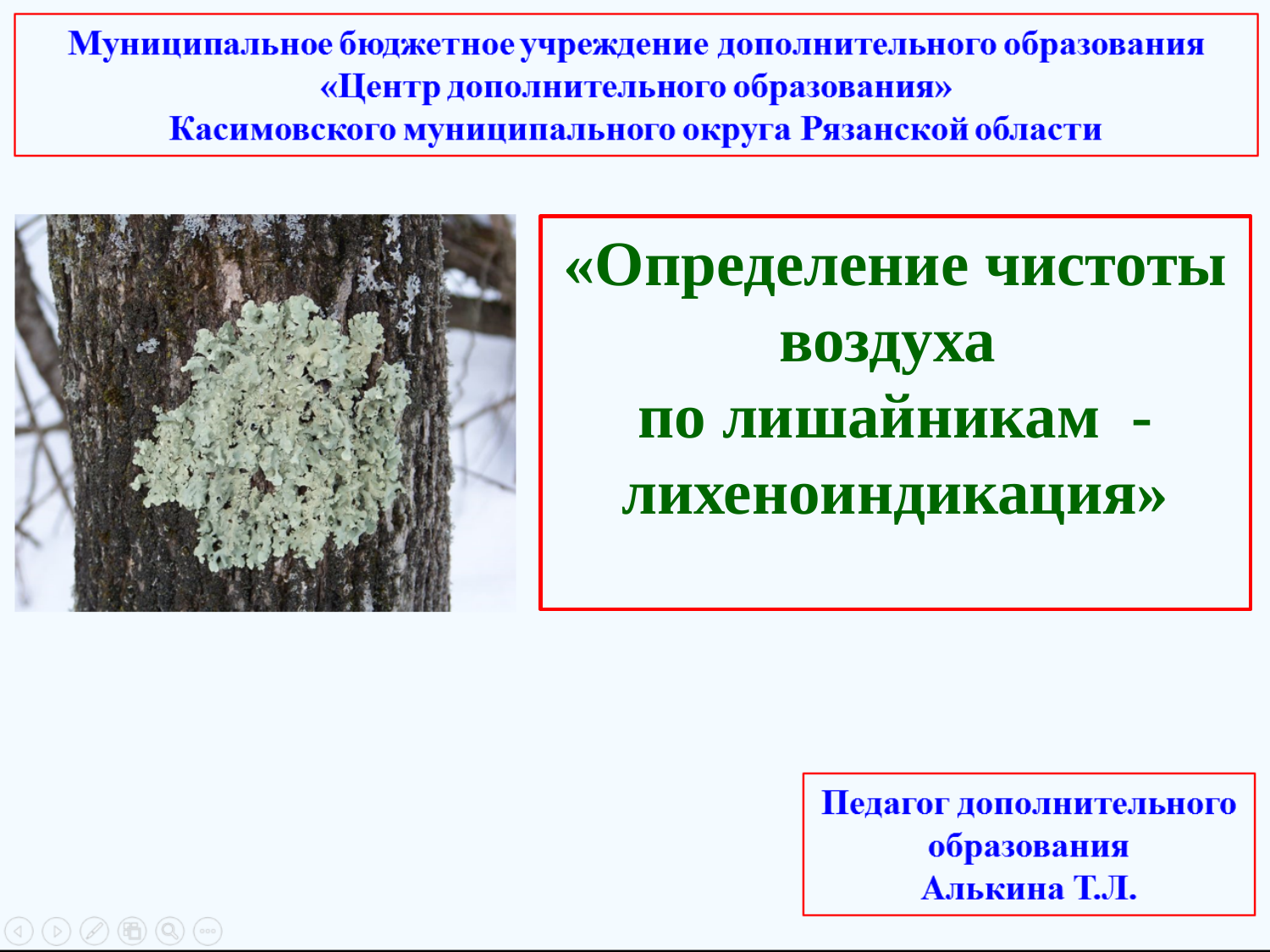

«Определение чистоты воздуха
по лишайникам  - лихеноиндикация»